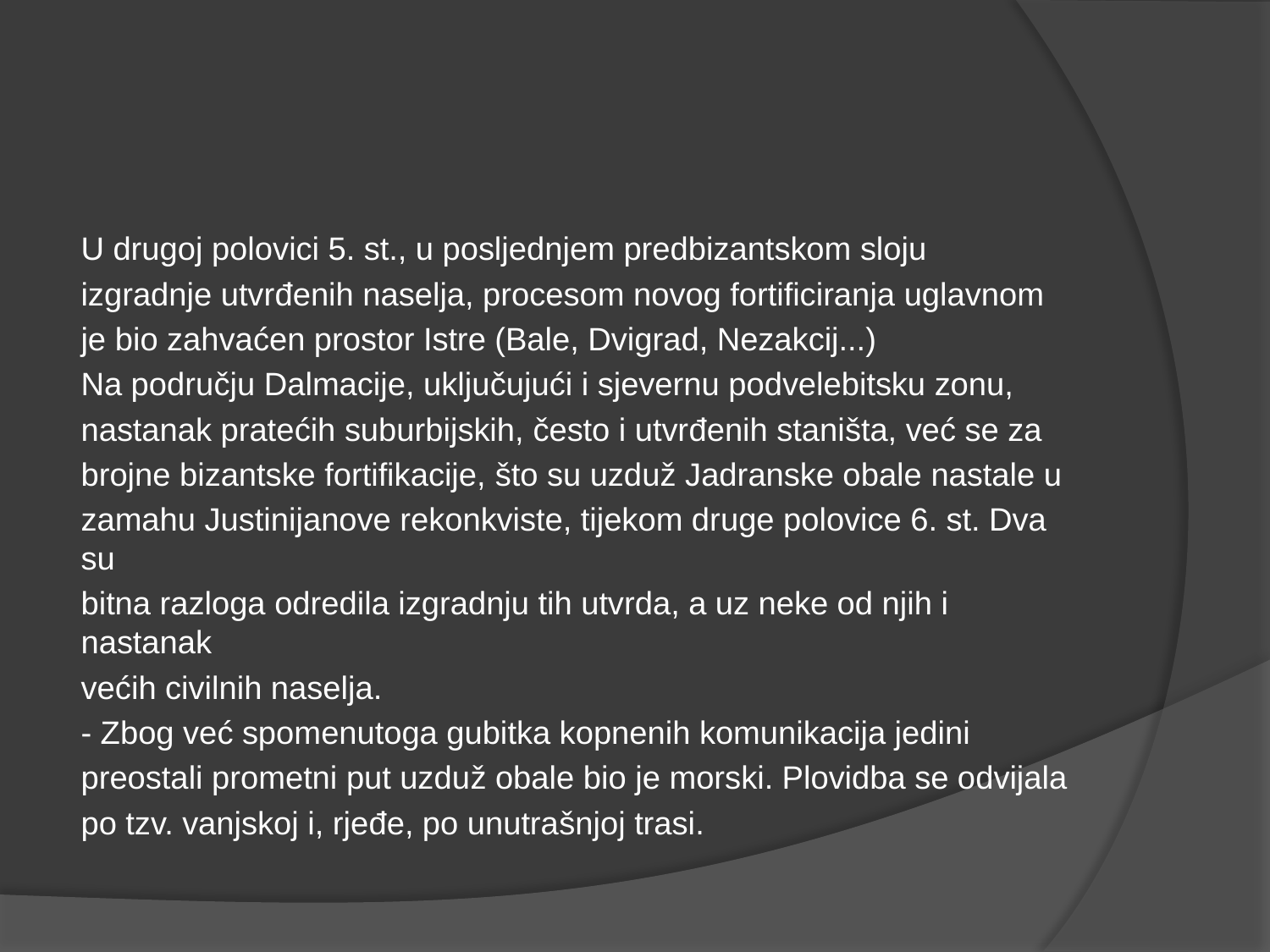

#
U drugoj polovici 5. st., u posljednjem predbizantskom sloju
izgradnje utvrđenih naselja, procesom novog fortificiranja uglavnom
je bio zahvaćen prostor Istre (Bale, Dvigrad, Nezakcij...)
Na području Dalmacije, uključujući i sjevernu podvelebitsku zonu,
nastanak pratećih suburbijskih, često i utvrđenih staništa, već se za
brojne bizantske fortifikacije, što su uzduž Jadranske obale nastale u
zamahu Justinijanove rekonkviste, tijekom druge polovice 6. st. Dva su
bitna razloga odredila izgradnju tih utvrda, a uz neke od njih i nastanak
većih civilnih naselja.
- Zbog već spomenutoga gubitka kopnenih komunikacija jedini
preostali prometni put uzduž obale bio je morski. Plovidba se odvijala
po tzv. vanjskoj i, rjeđe, po unutrašnjoj trasi.